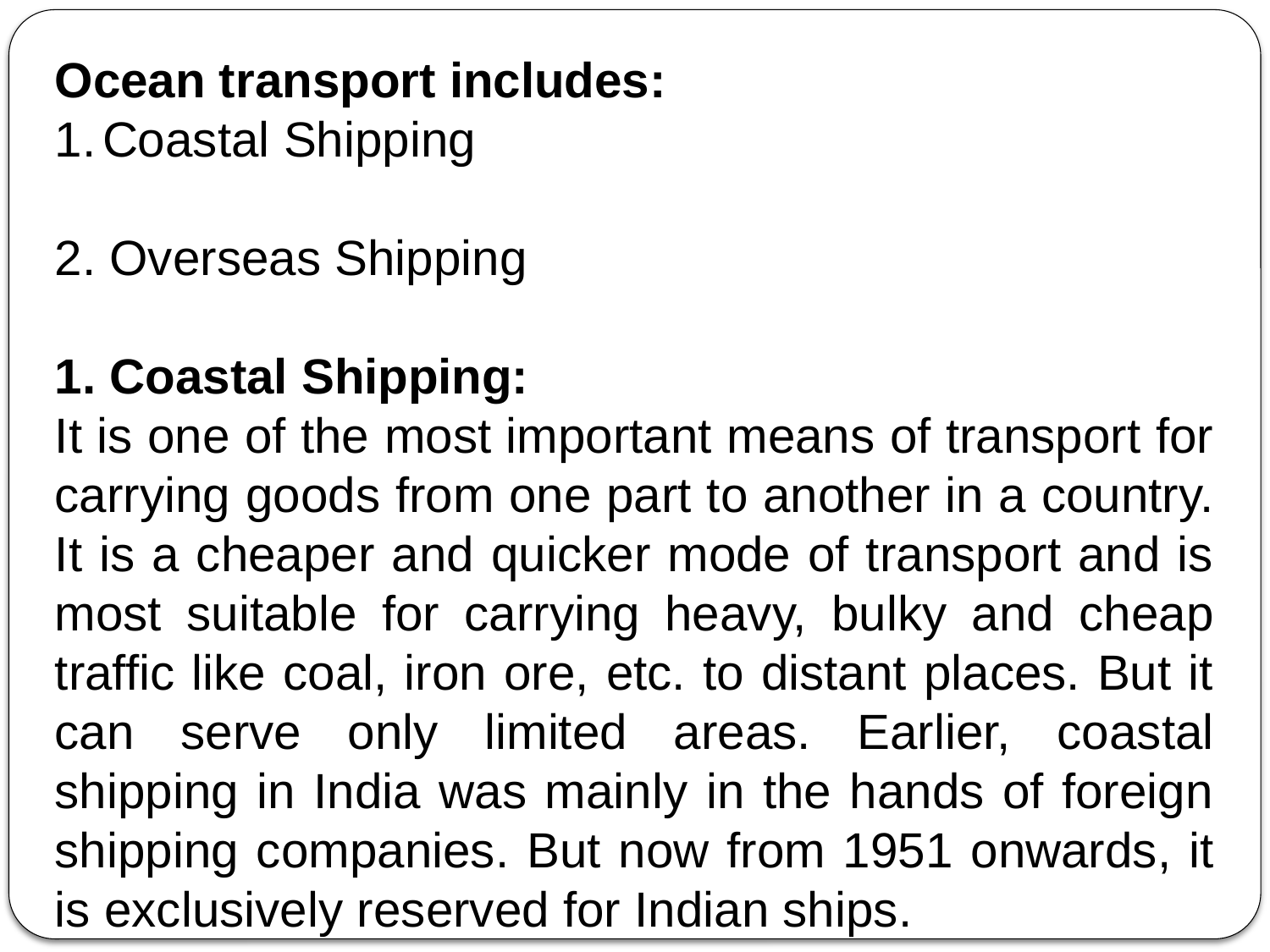

Ocean transport includes:
Coastal Shipping

2. Overseas Shipping

1. Coastal Shipping:
It is one of the most important means of transport for carrying goods from one part to another in a country. It is a cheaper and quicker mode of transport and is most suitable for carrying heavy, bulky and cheap traffic like coal, iron ore, etc. to distant places. But it can serve only limited areas. Earlier, coastal shipping in India was mainly in the hands of foreign shipping companies. But now from 1951 onwards, it is exclusively reserved for Indian ships.